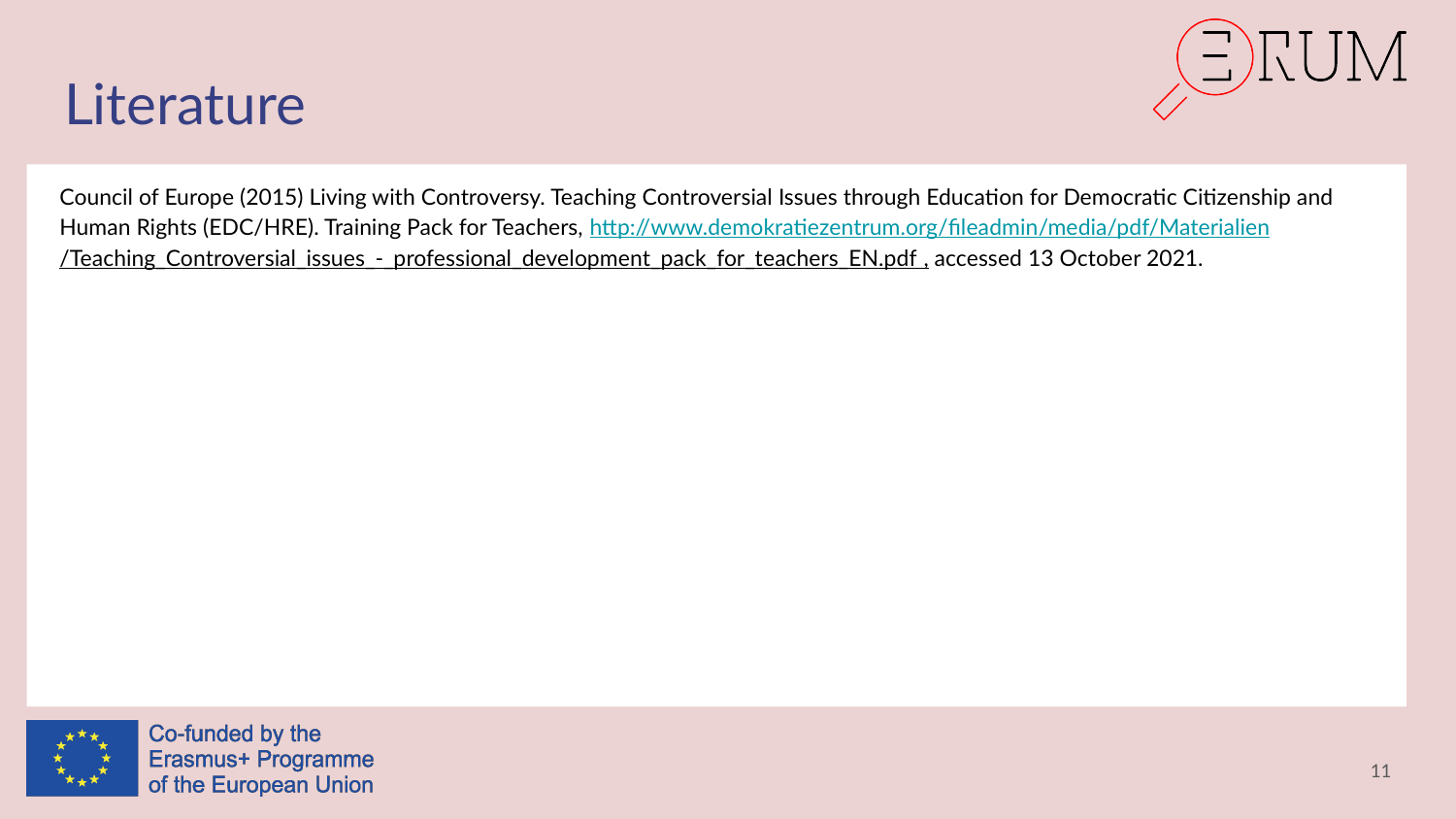

# Literature
Council of Europe (2015) Living with Controversy. Teaching Controversial Issues through Education for Democratic Citizenship and Human Rights (EDC/HRE). Training Pack for Teachers, http://www.demokratiezentrum.org/fileadmin/media/pdf/Materialien/Teaching_Controversial_issues_-_professional_development_pack_for_teachers_EN.pdf , accessed 13 October 2021.

11